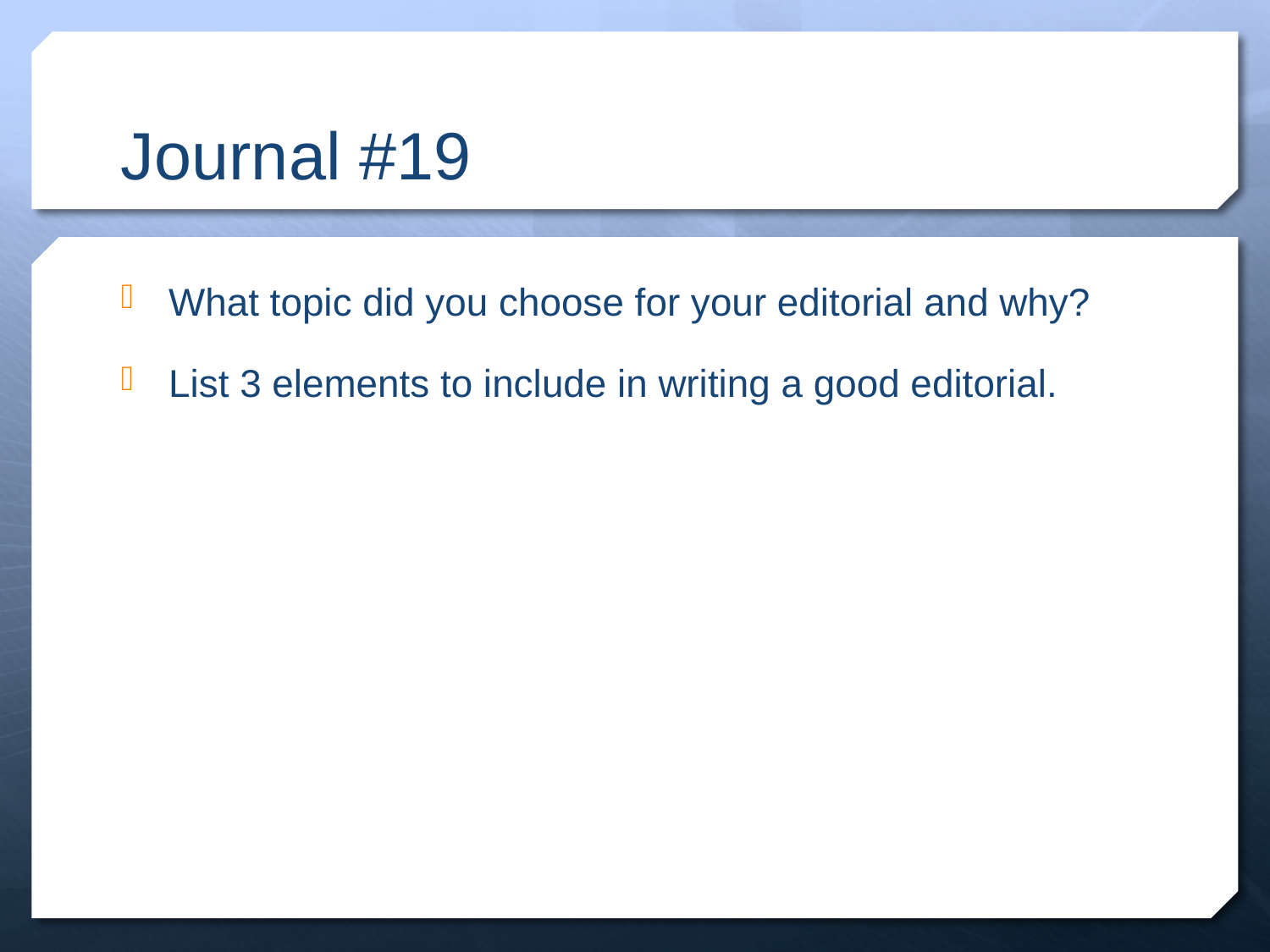

# Journal #19
What topic did you choose for your editorial and why?
List 3 elements to include in writing a good editorial.